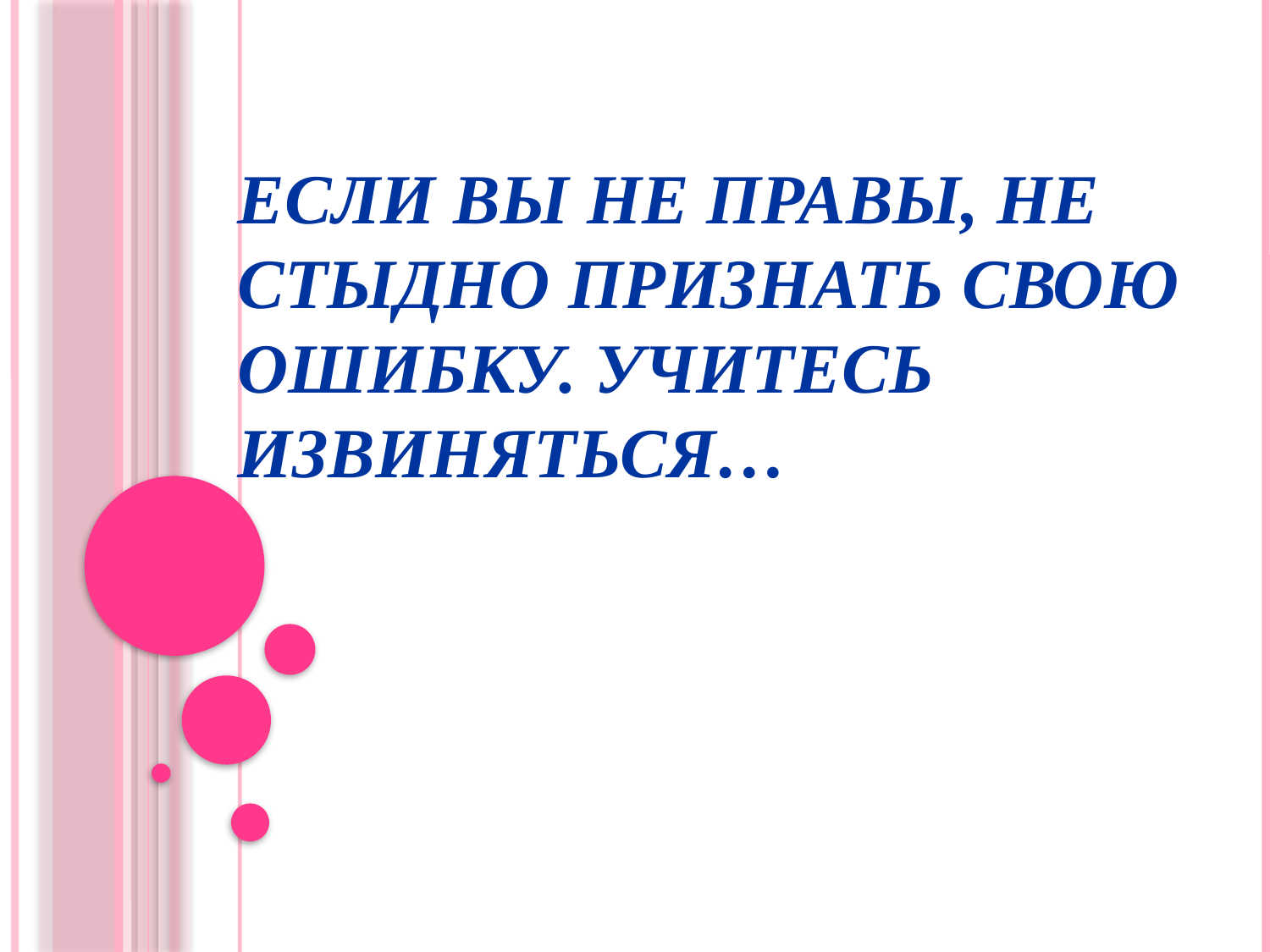

# Если вы не правы, не стыдно признать свою ошибку. Учитесь извиняться…